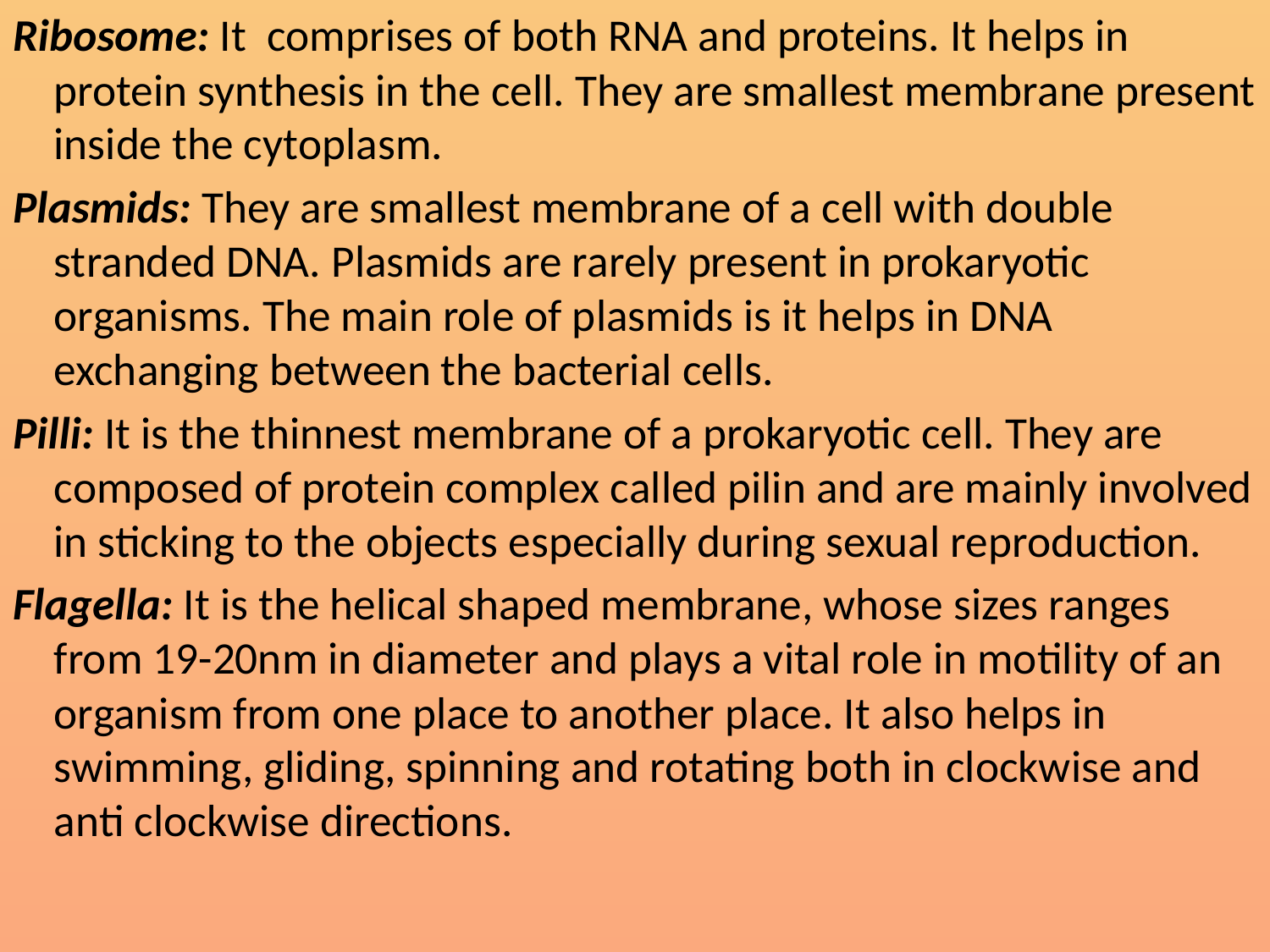

Ribosome: It  comprises of both RNA and proteins. It helps in protein synthesis in the cell. They are smallest membrane present inside the cytoplasm.
Plasmids: They are smallest membrane of a cell with double stranded DNA. Plasmids are rarely present in prokaryotic organisms. The main role of plasmids is it helps in DNA exchanging between the bacterial cells.
Pilli: It is the thinnest membrane of a prokaryotic cell. They are composed of protein complex called pilin and are mainly involved in sticking to the objects especially during sexual reproduction.
Flagella: It is the helical shaped membrane, whose sizes ranges from 19-20nm in diameter and plays a vital role in motility of an organism from one place to another place. It also helps in swimming, gliding, spinning and rotating both in clockwise and anti clockwise directions.

#